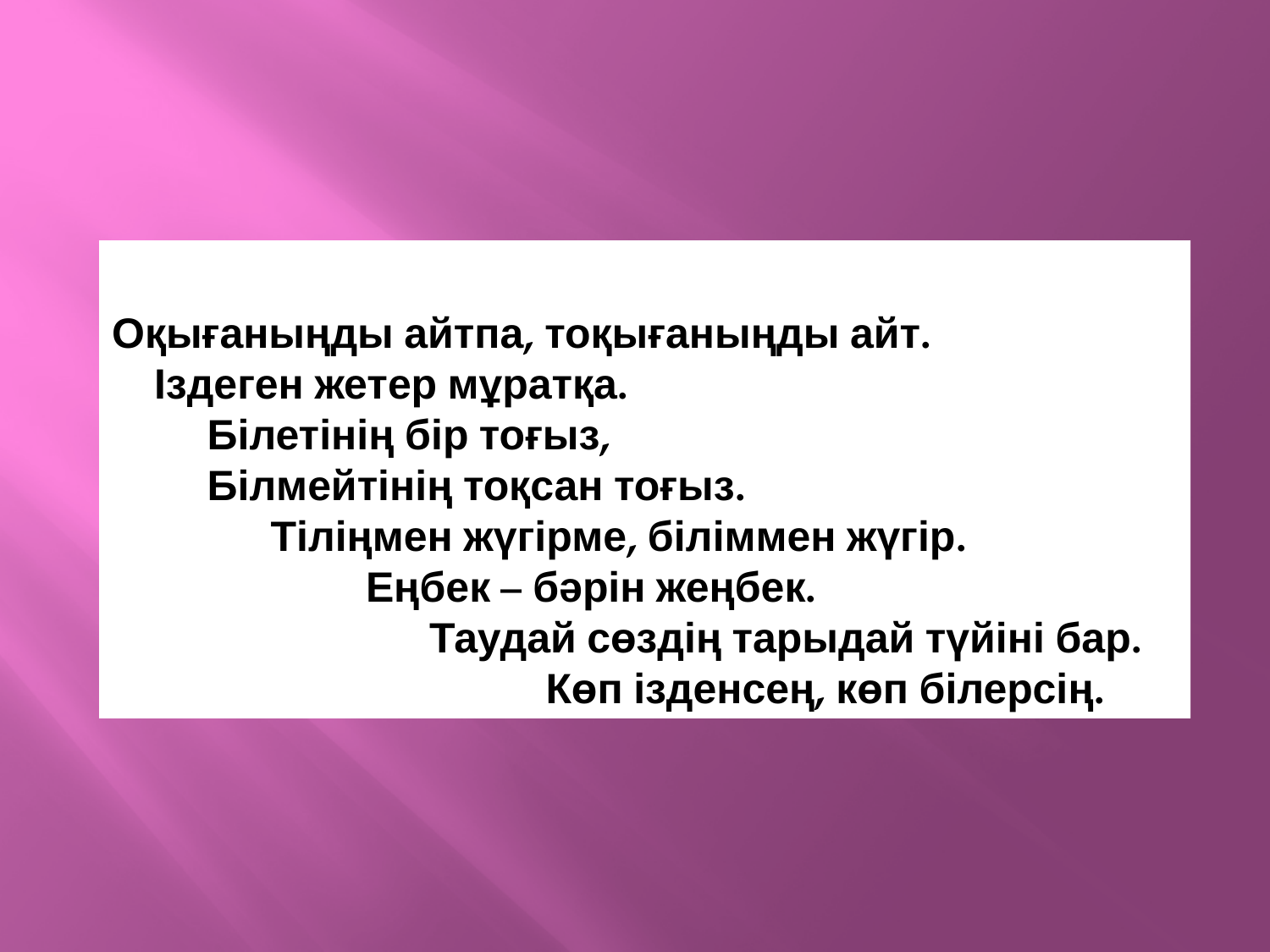

Оқығаныңды айтпа, тоқығаныңды айт.
    Іздеген жетер мұратқа.
         Білетінің бір тоғыз,
         Білмейтінің тоқсан тоғыз.
               Тіліңмен жүгірме, біліммен жүгір.
                        Еңбек – бәрін жеңбек.
                              Таудай сөздің тарыдай түйіні бар.
                                         Көп ізденсең, көп білерсің.